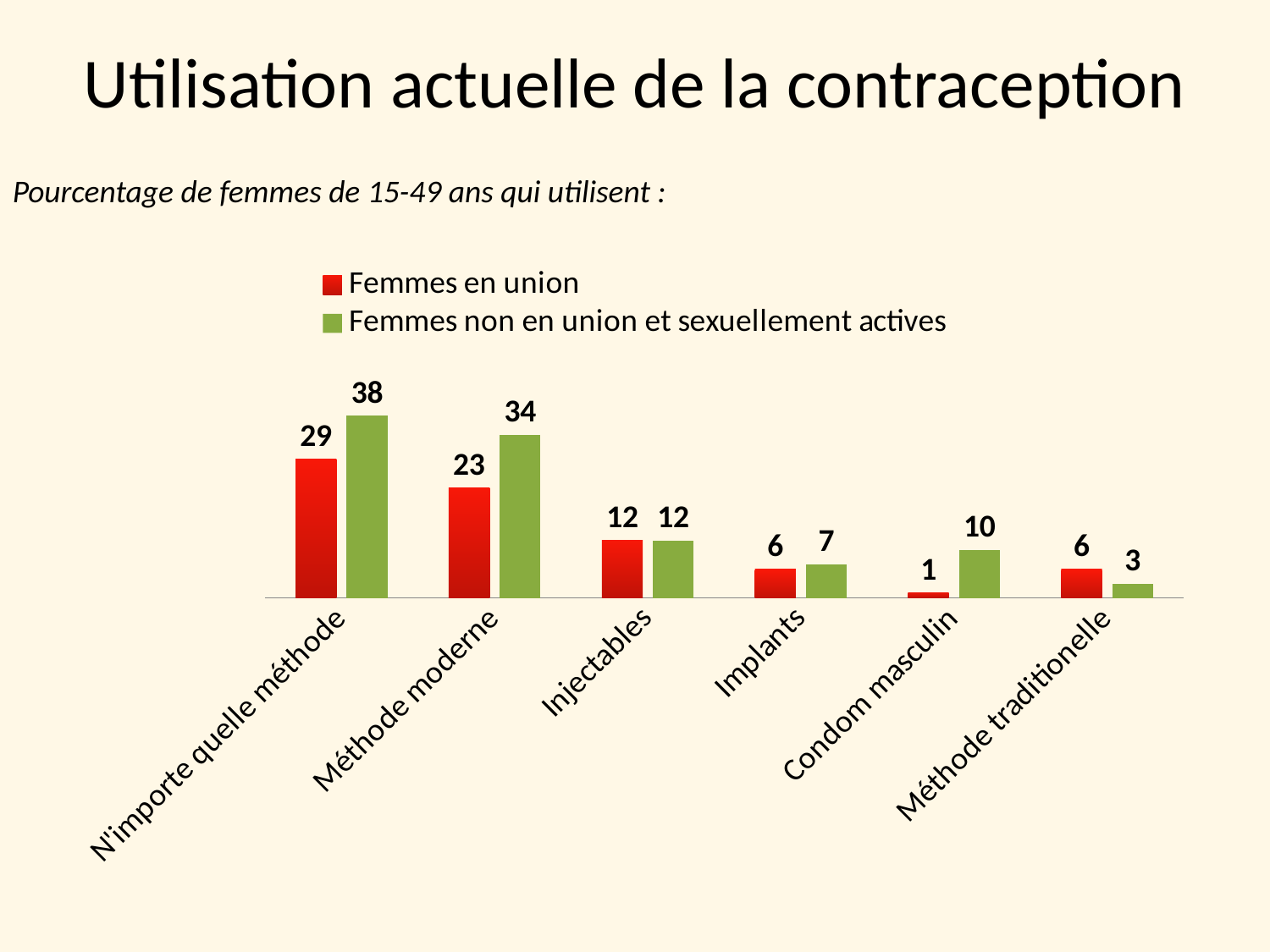

# Utilisation actuelle de la contraception
Pourcentage de femmes de 15-49 ans qui utilisent :

### Chart

| Category | Femmes en union | Femmes non en union et sexuellement actives |
|---|---|---|
| N'importe quelle méthode | 29.0 | 38.0 |
| Méthode moderne | 23.0 | 34.0 |
| Injectables | 12.0 | 12.0 |
| Implants | 6.0 | 7.0 |
| Condom masculin | 1.0 | 10.0 |
| Méthode traditionelle | 6.0 | 3.0 |